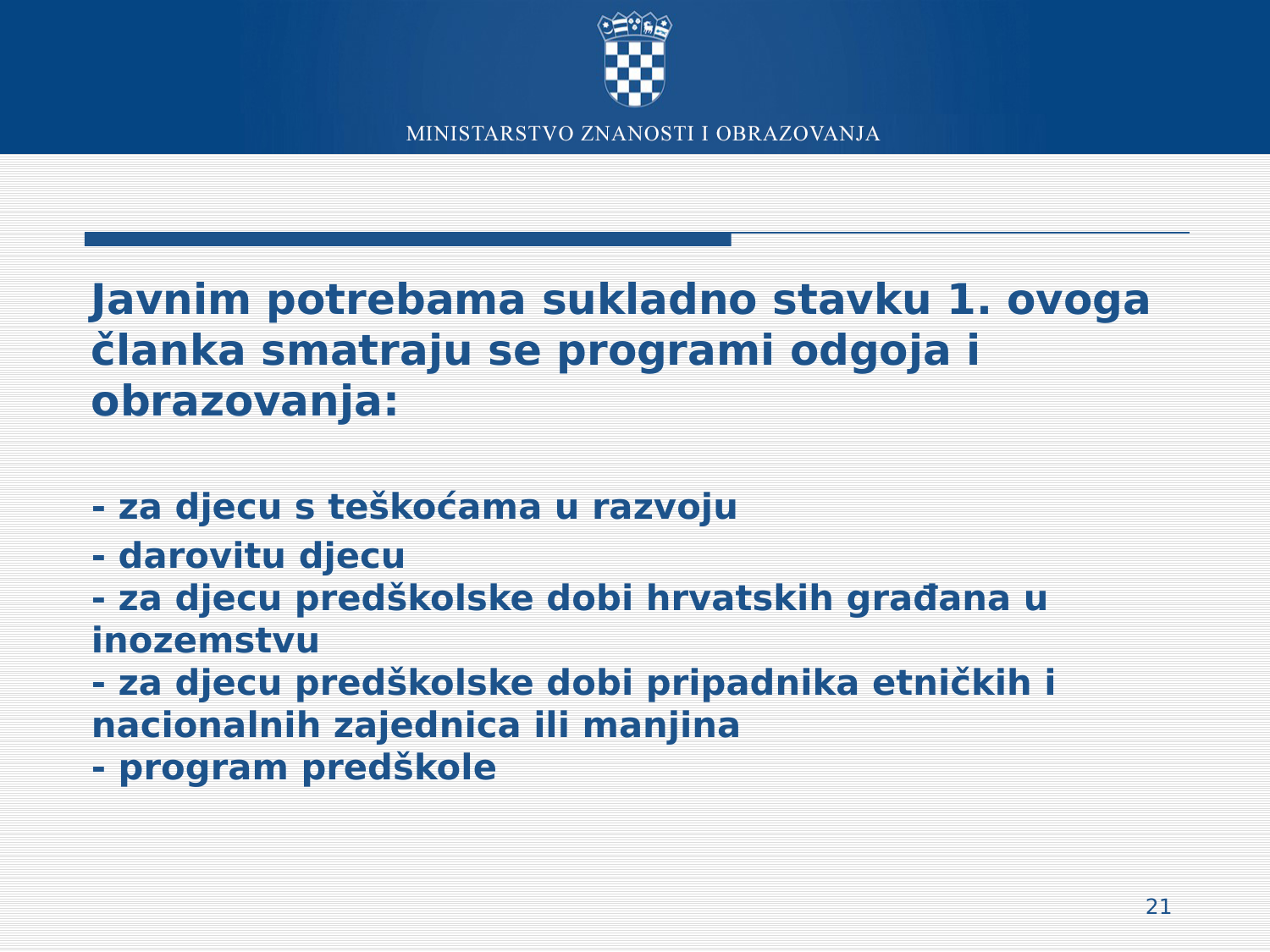

Javnim potrebama sukladno stavku 1. ovoga članka smatraju se programi odgoja i obrazovanja:
- za djecu s teškoćama u razvoju
- darovitu djecu
- za djecu predškolske dobi hrvatskih građana u inozemstvu
- za djecu predškolske dobi pripadnika etničkih i nacionalnih zajednica ili manjina
- program predškole
21